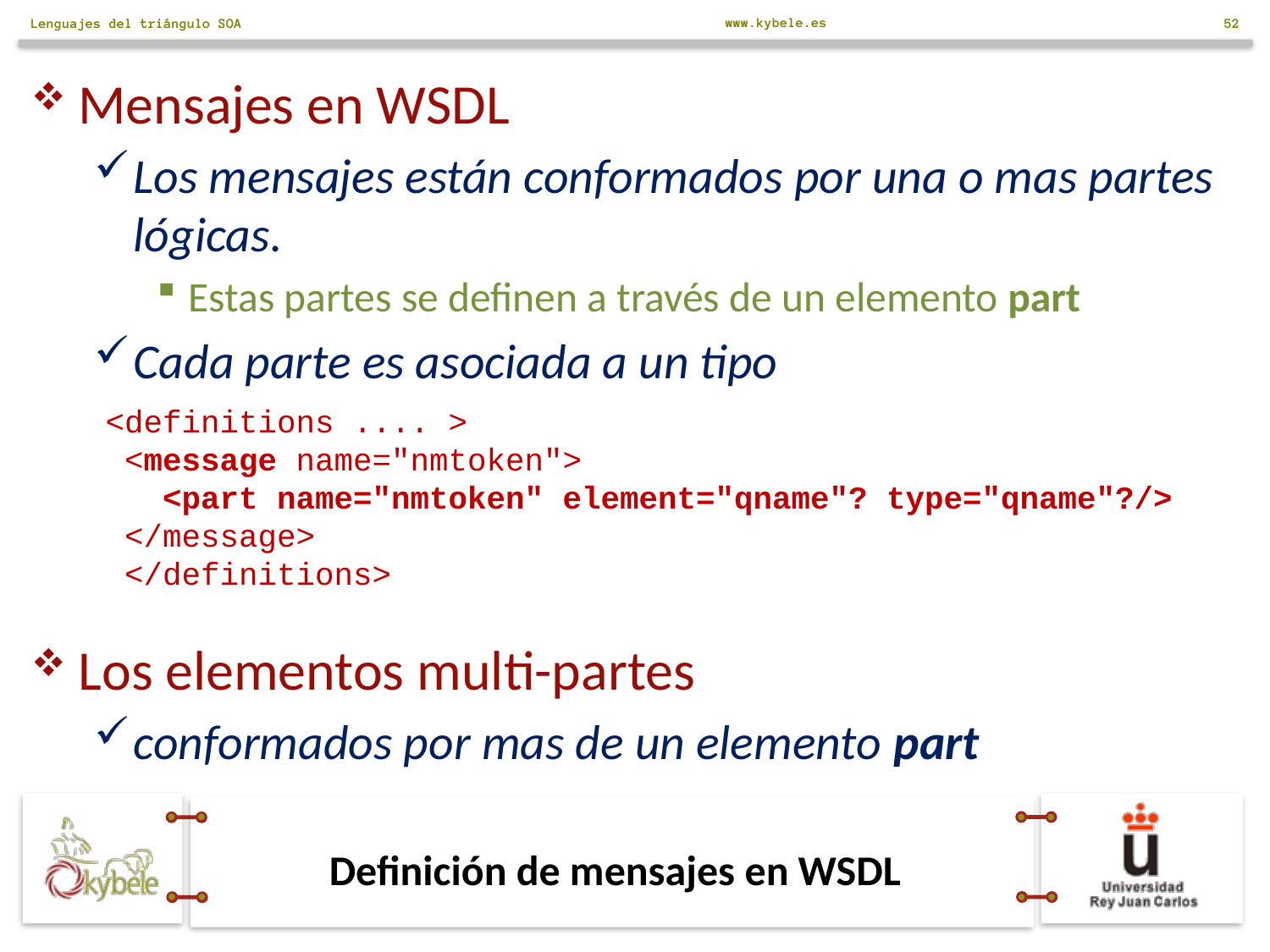

Lenguajes del triángulo SOA
52
Mensajes en WSDL
Los mensajes están conformados por una o mas partes lógicas.
Estas partes se definen a través de un elemento part
Cada parte es asociada a un tipo

Los elementos multi-partes
conformados por mas de un elemento part

<definitions .... >
 <message name="nmtoken">
   <part name="nmtoken" element="qname"? type="qname"?/>
 </message>
 </definitions>
# Definición de mensajes en WSDL